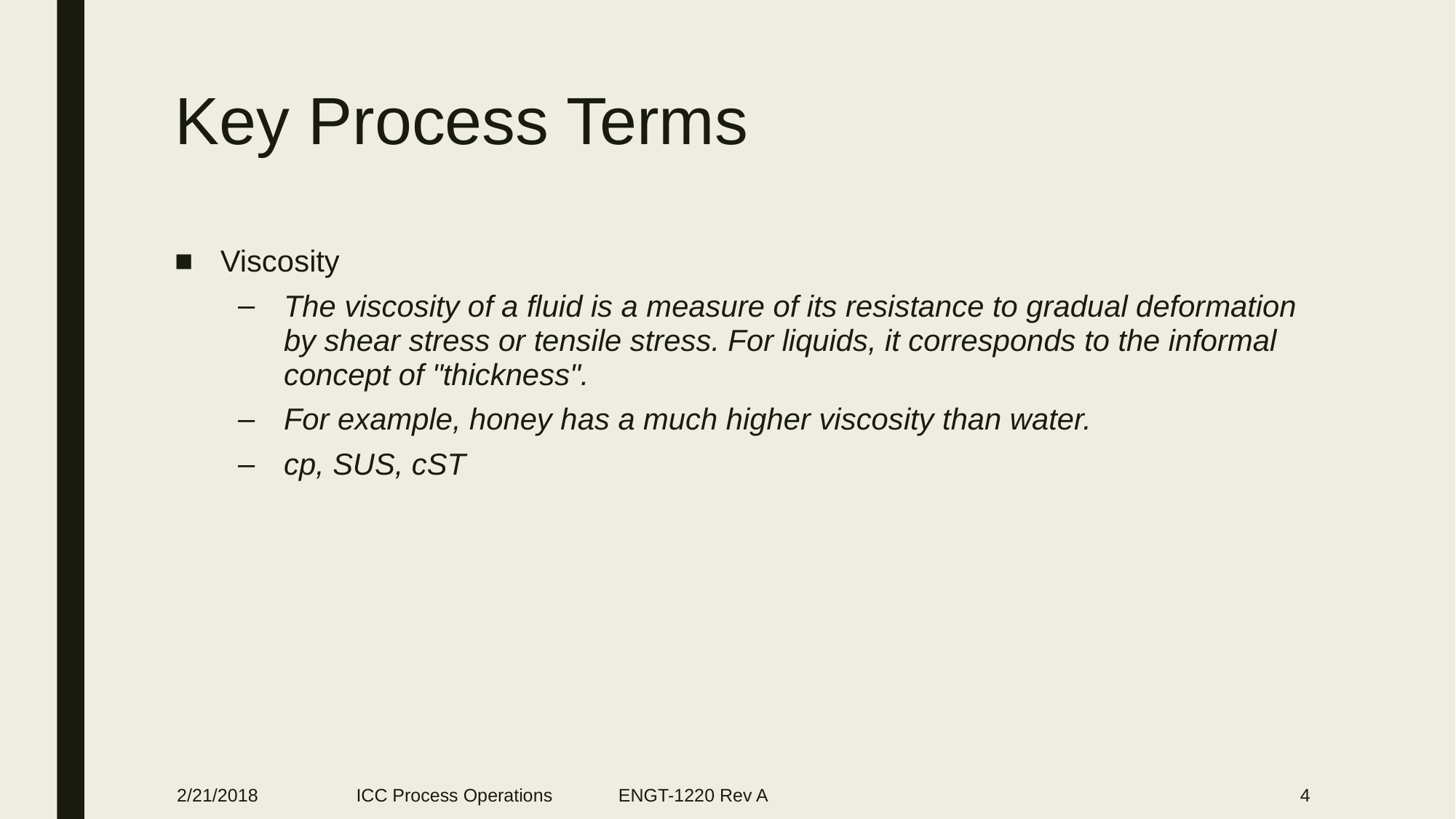

# Key Process Terms
Viscosity
The viscosity of a fluid is a measure of its resistance to gradual deformation by shear stress or tensile stress. For liquids, it corresponds to the informal concept of "thickness".
For example, honey has a much higher viscosity than water.
cp, SUS, cST

2/21/2018
ICC Process Operations             ENGT-1220 Rev A
4